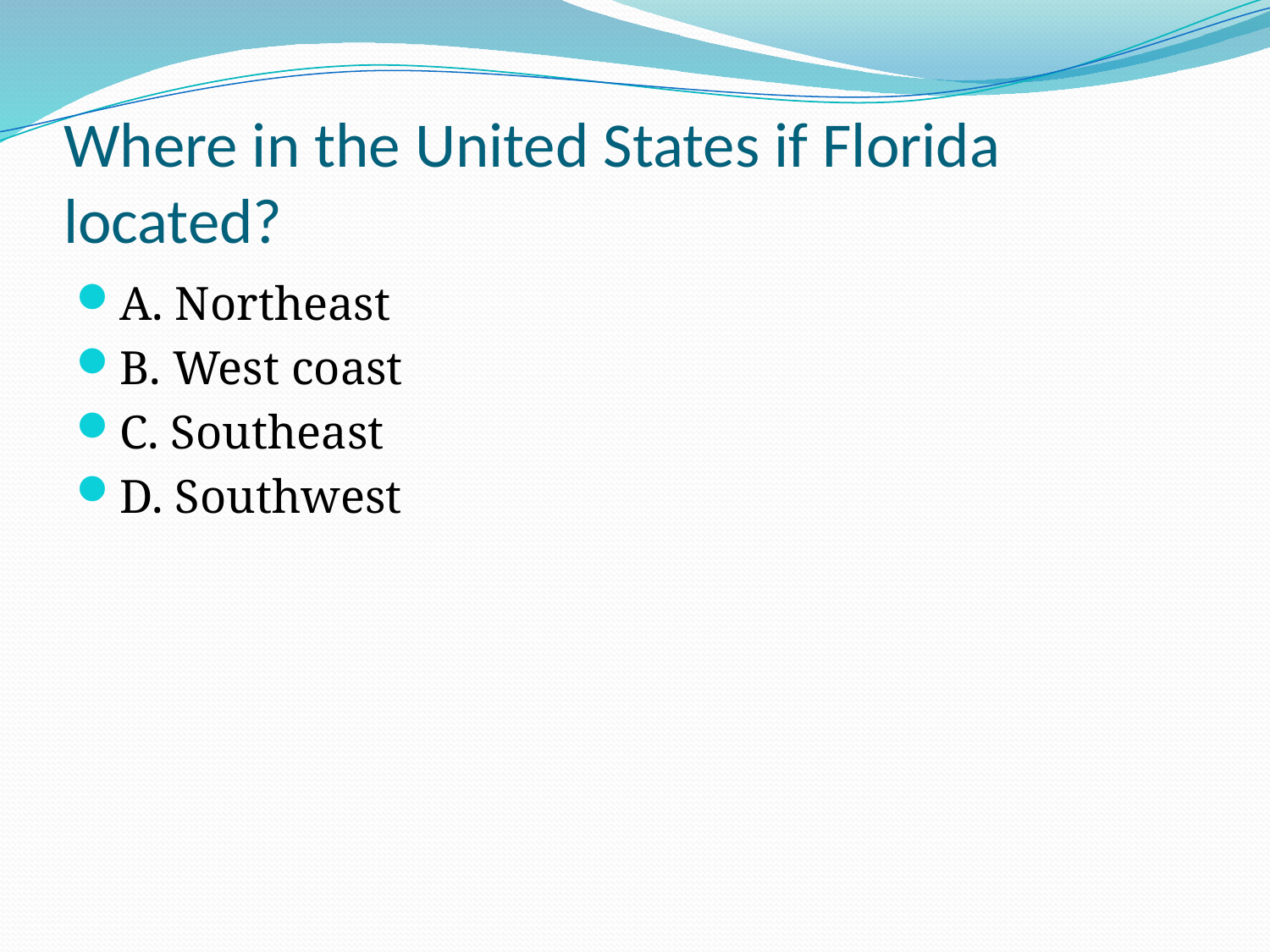

# Where in the United States if Florida located?
A. Northeast
B. West coast
C. Southeast
D. Southwest